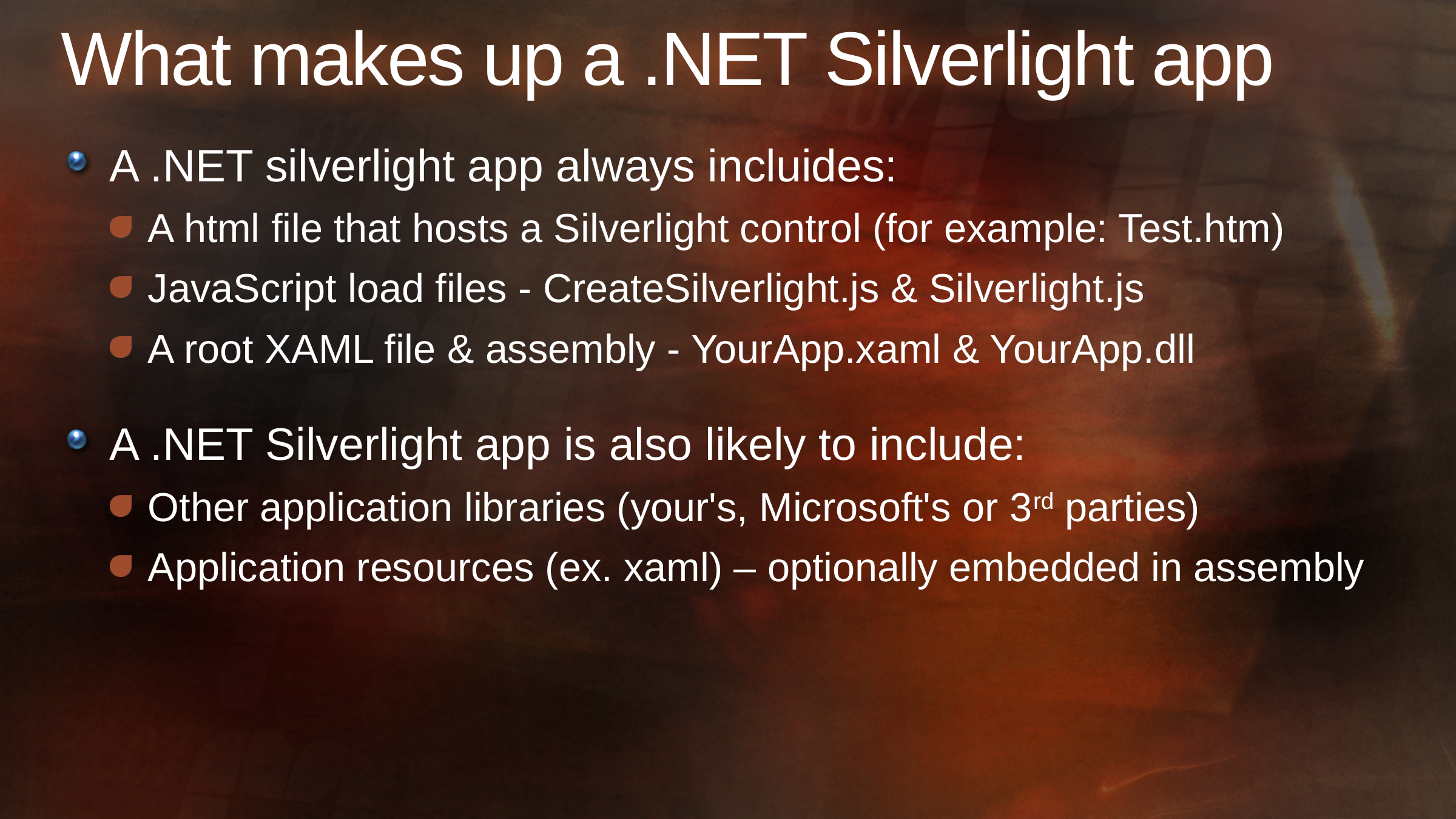

# What makes up a .NET Silverlight app
A .NET silverlight app always incluides:
A html file that hosts a Silverlight control (for example: Test.htm)
JavaScript load files - CreateSilverlight.js & Silverlight.js
A root XAML file & assembly - YourApp.xaml & YourApp.dll

A .NET Silverlight app is also likely to include:
Other application libraries (your's, Microsoft's or 3rd parties)
Application resources (ex. xaml) – optionally embedded in assembly